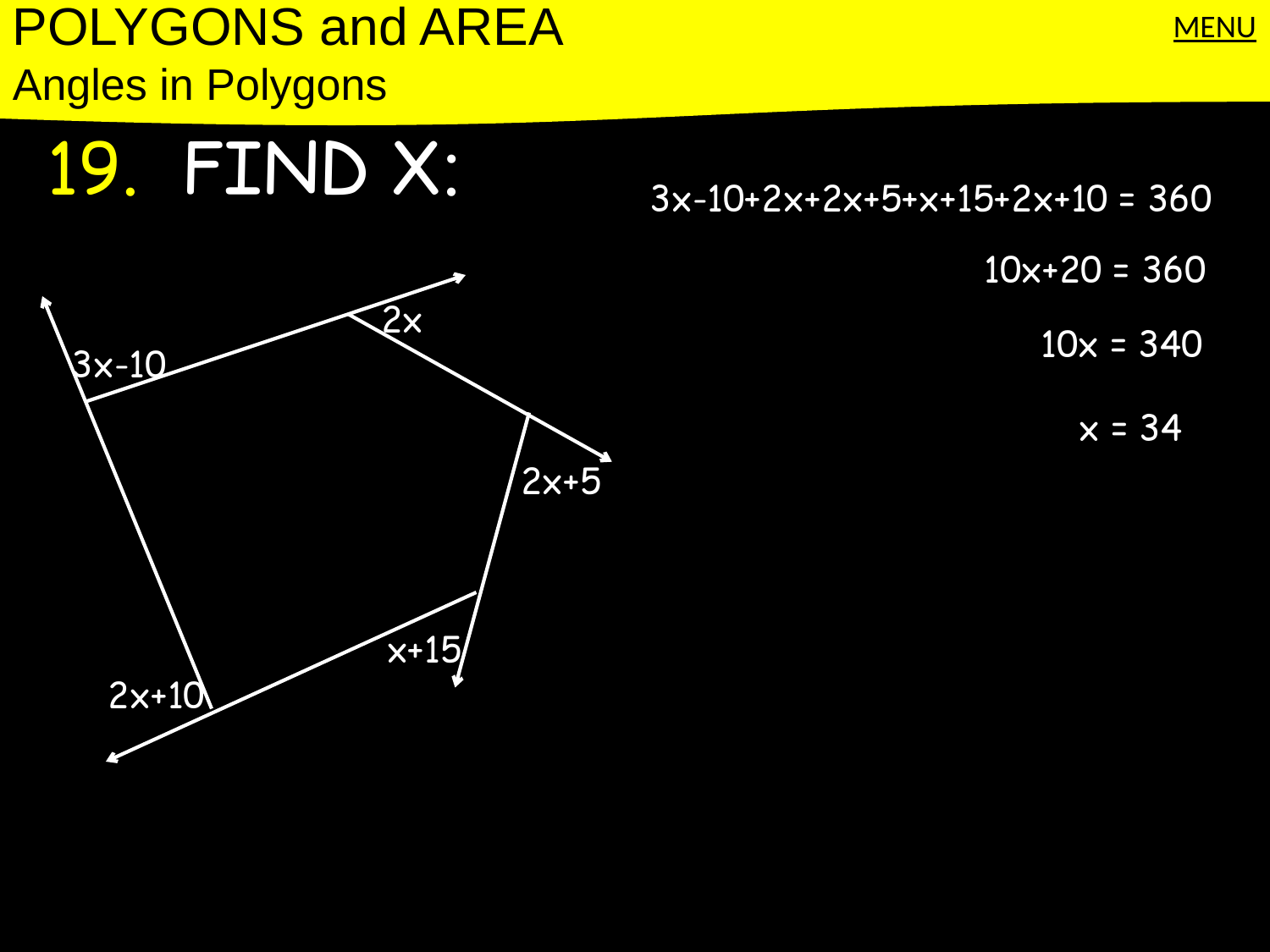

POLYGONS and AREA
Angles in Polygons
MENU
19.  FIND X:
3x-10+2x+2x+5+x+15+2x+10 = 360
10x+20 = 360
2x
10x = 340
3x-10
x = 34
2x+5
x+15
2x+10